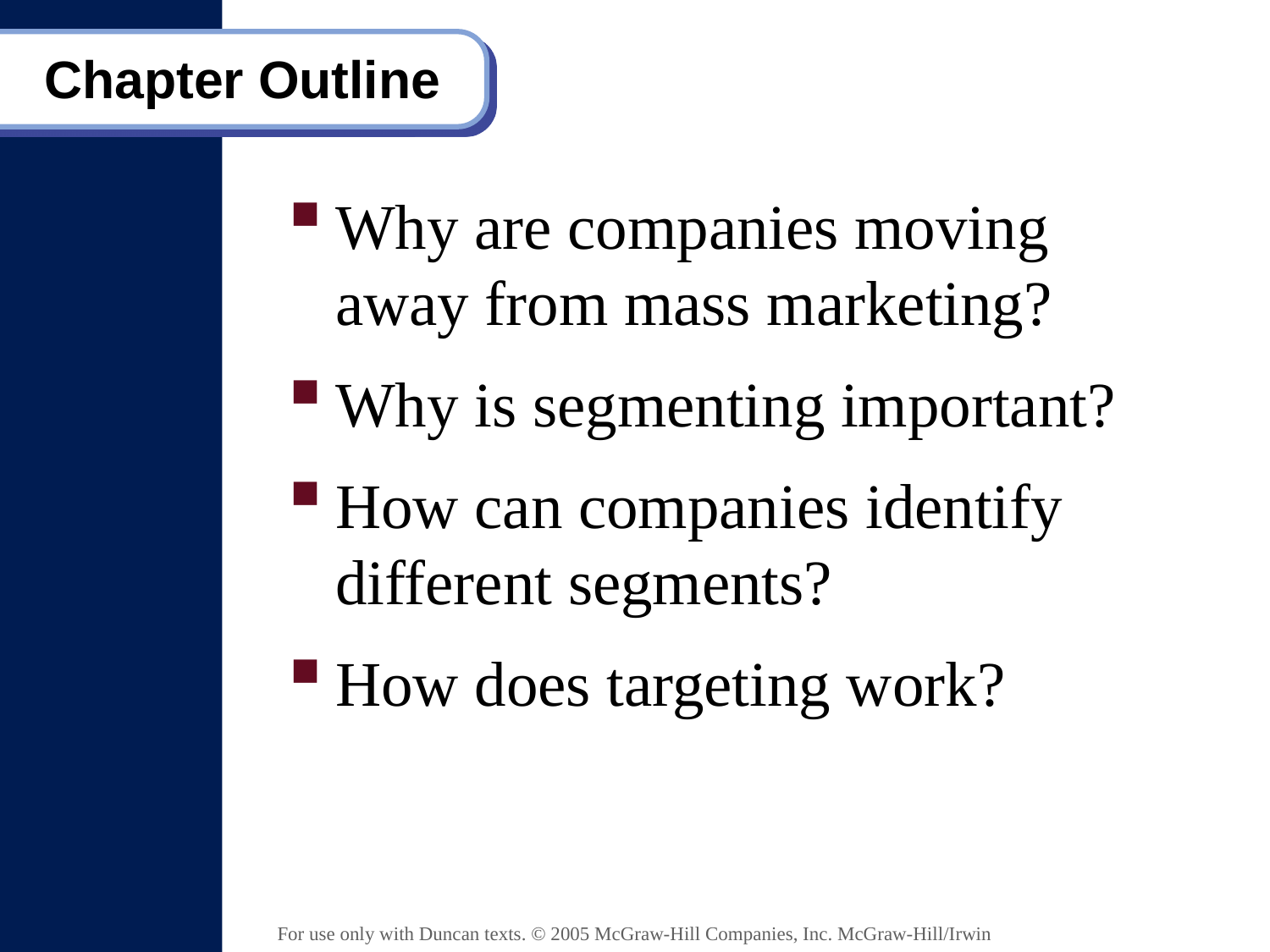

# Chapter Outline
Why are companies moving away from mass marketing?
Why is segmenting important?
How can companies identify different segments?
How does targeting work?